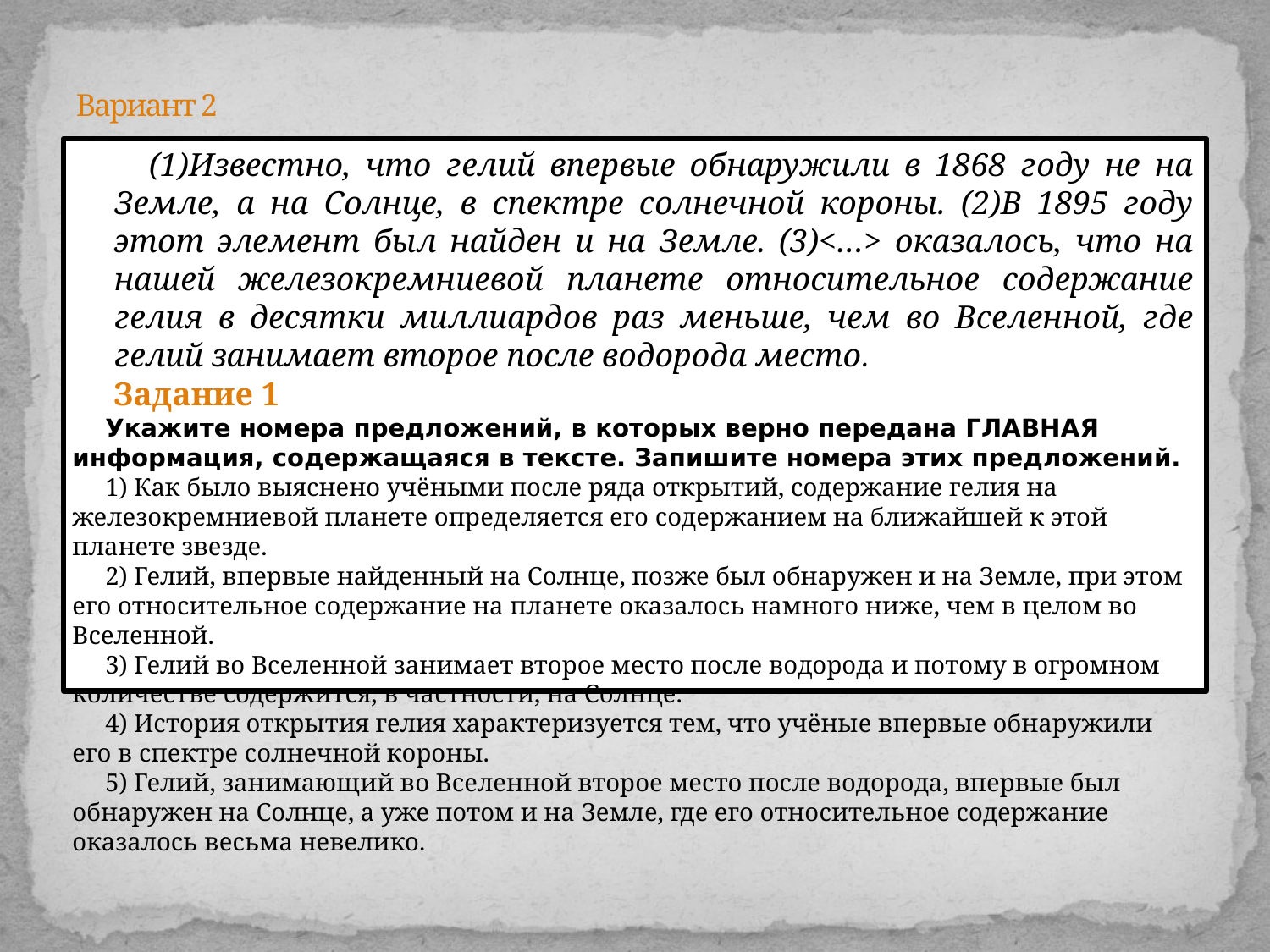

# Вариант 2
     (1)Известно, что гелий впервые обнаружили в 1868 году не на Земле, а на Солнце, в спектре солнечной короны. (2)В 1895 году этот элемент был найден и на Земле. (3)<…> оказалось, что на нашей железокремниевой планете относительное содержание гелия в десятки миллиардов раз меньше, чем во Вселенной, где гелий занимает второе после водорода место.

 Задание 1
Укажите номера предложений, в которых верно передана ГЛАВНАЯ информация, содержащаяся в тексте. Запишите номера этих предложений.
1) Как было выяснено учёными после ряда открытий, содержание гелия на железокремниевой планете определяется его содержанием на ближайшей к этой планете звезде.
2) Гелий, впервые найденный на Солнце, позже был обнаружен и на Земле, при этом его относительное содержание на планете оказалось намного ниже, чем в целом во Вселенной.
3) Гелий во Вселенной занимает второе место после водорода и потому в огромном количестве содержится, в частности, на Солнце.
4) История открытия гелия характеризуется тем, что учёные впервые обнаружили его в спектре солнечной короны.
5) Гелий, занимающий во Вселенной второе место после водорода, впервые был обнаружен на Солнце, а уже потом и на Земле, где его относительное содержание оказалось весьма невелико.